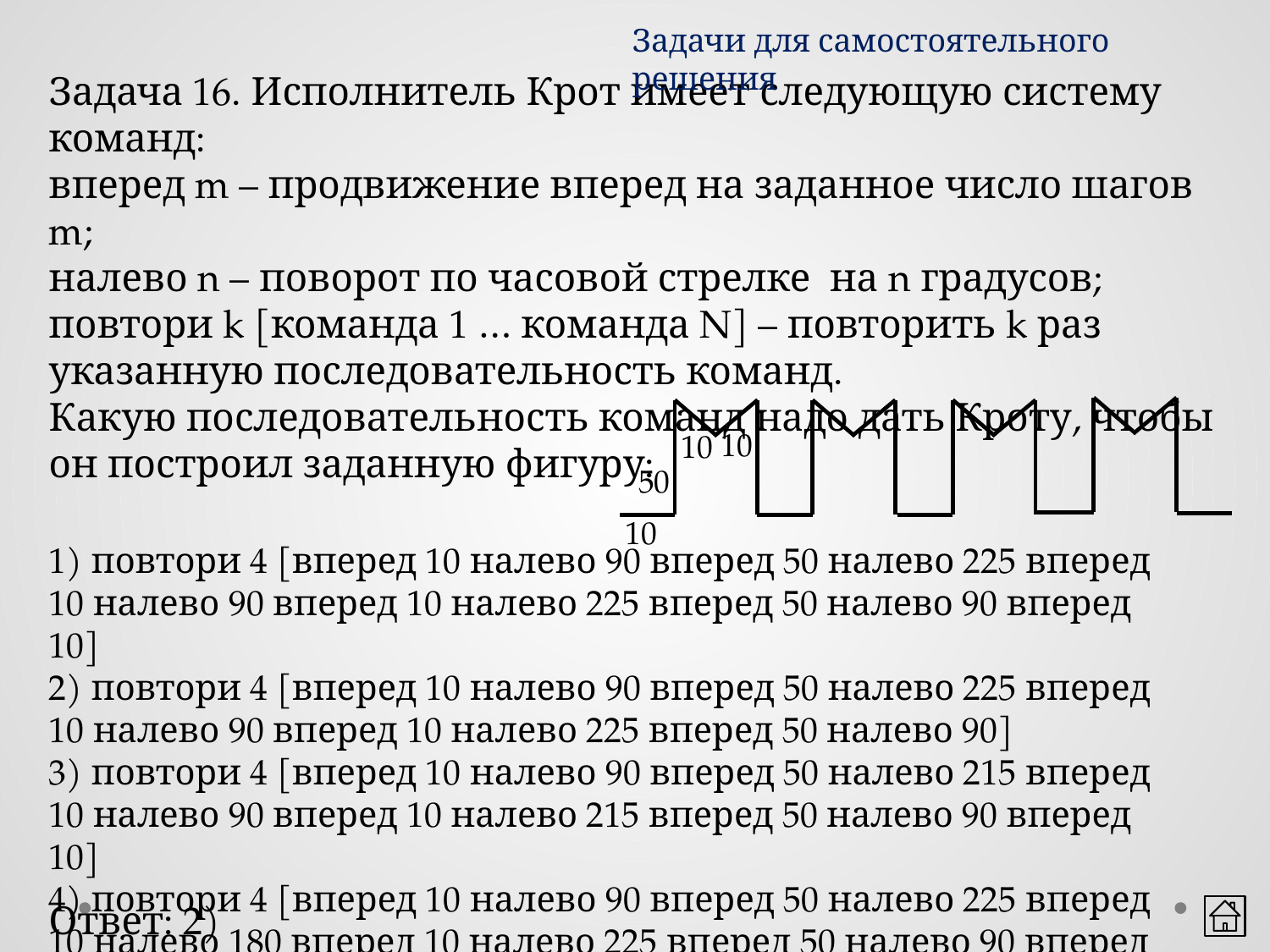

Задачи для самостоятельного решения
Задача 16. Исполнитель Крот имеет следующую систему команд:
вперед m – продвижение вперед на заданное число шагов m;
налево n – поворот по часовой стрелке  на n градусов;
повтори k [команда 1 … команда N] – повторить k раз указанную последовательность команд.
Какую последовательность команд надо дать Кроту, чтобы он построил заданную фигуру:
10
10
50
10
1) повтори 4 [вперед 10 налево 90 вперед 50 налево 225 вперед 10 налево 90 вперед 10 налево 225 вперед 50 налево 90 вперед 10]
2) повтори 4 [вперед 10 налево 90 вперед 50 налево 225 вперед 10 налево 90 вперед 10 налево 225 вперед 50 налево 90]
3) повтори 4 [вперед 10 налево 90 вперед 50 налево 215 вперед 10 налево 90 вперед 10 налево 215 вперед 50 налево 90 вперед 10]
4) повтори 4 [вперед 10 налево 90 вперед 50 налево 225 вперед 10 налево 180 вперед 10 налево 225 вперед 50 налево 90 вперед 10]
Ответ: 2)